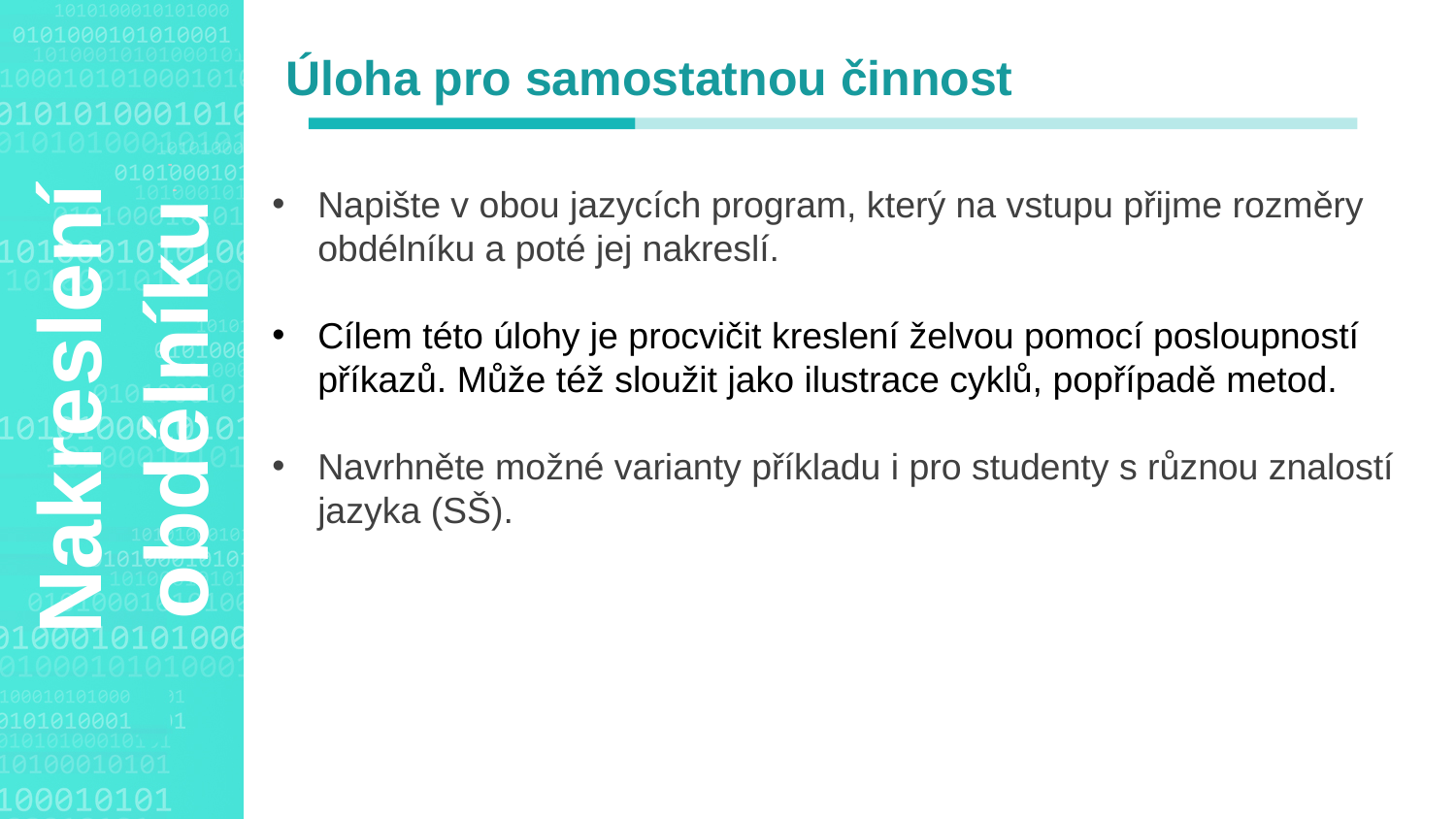

Úloha pro samostatnou činnost

Napište v obou jazycích program, který na vstupu přijme rozměry obdélníku a poté jej nakreslí.

Cílem této úlohy je procvičit kreslení želvou pomocí posloupností
příkazů. Může též sloužit jako ilustrace cyklů, popřípadě metod.

Navrhněte možné varianty příkladu i pro studenty s různou znalostí jazyka (SŠ).

Agenda Style

Nakreslení obdélníku